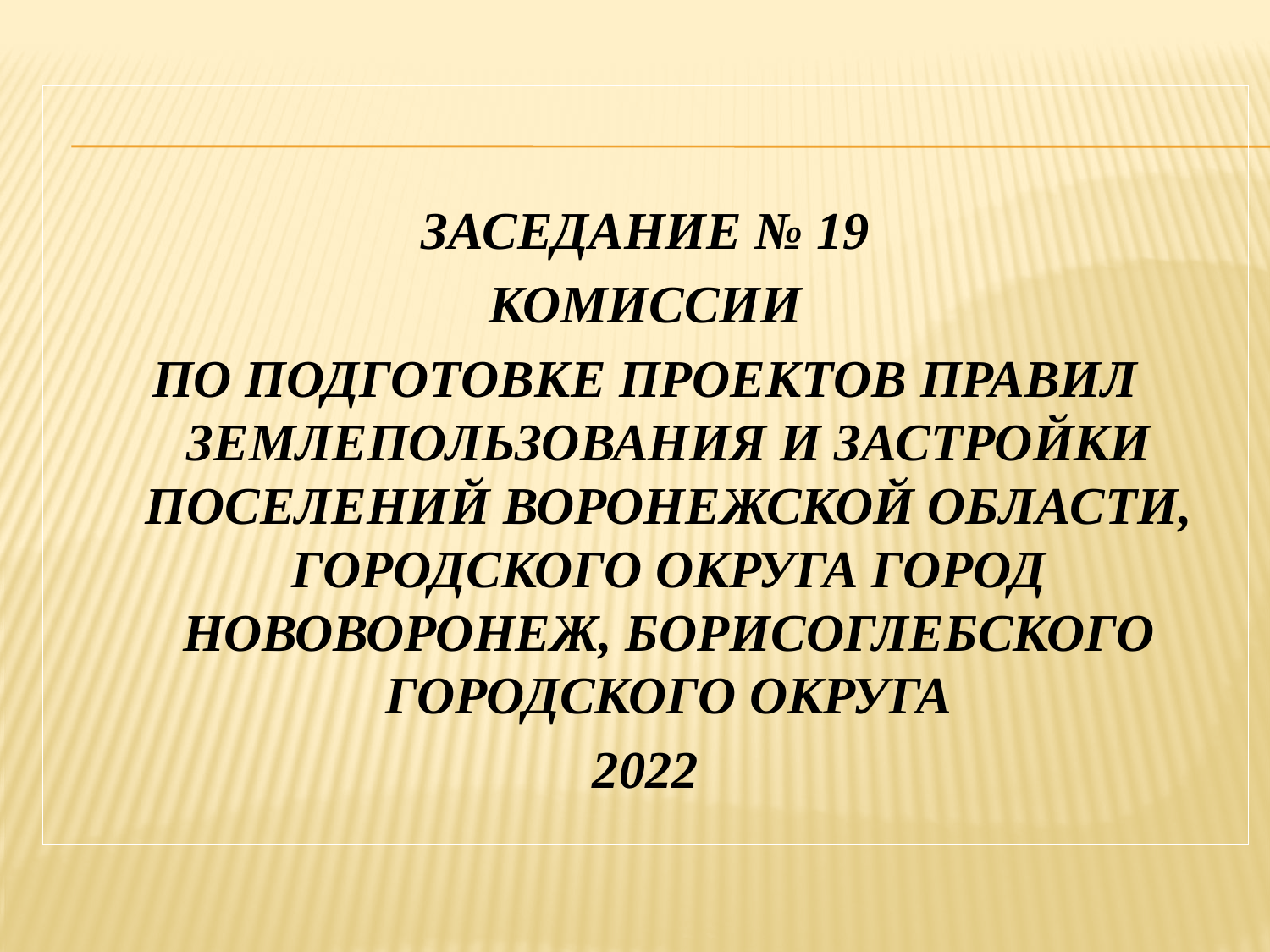

ЗАСЕДАНИЕ № 19
КОМИССИИ
ПО ПОДГОТОВКЕ ПРОЕКТОВ ПРАВИЛ ЗЕМЛЕПОЛЬЗОВАНИЯ И ЗАСТРОЙКИ ПОСЕЛЕНИЙ ВОРОНЕЖСКОЙ ОБЛАСТИ, ГОРОДСКОГО ОКРУГА ГОРОД НОВОВОРОНЕЖ, БОРИСОГЛЕБСКОГО ГОРОДСКОГО ОКРУГА
2022